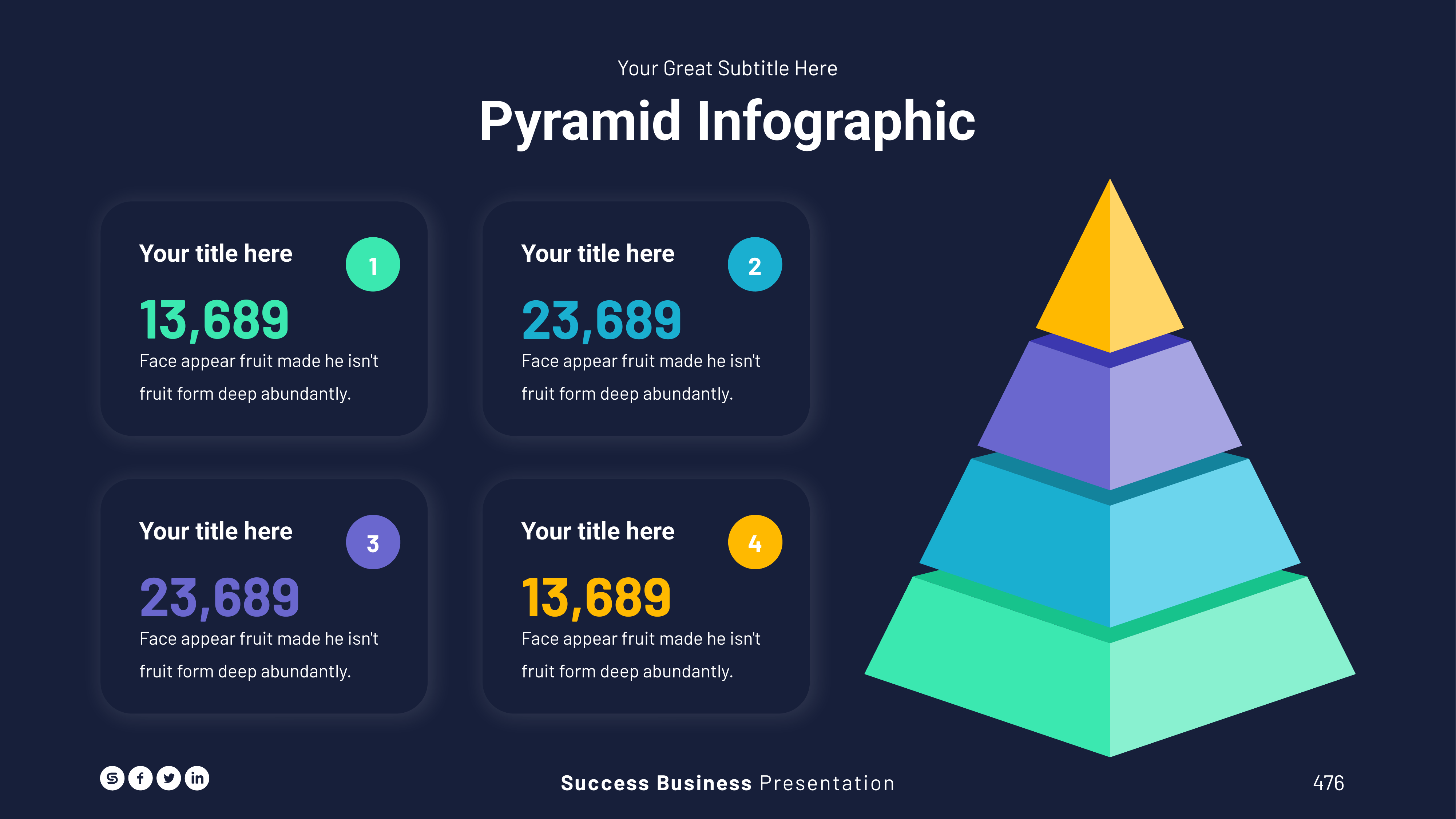

Your Great Subtitle Here
Pyramid Infographic

Your title here
13,689
Face appear fruit made he isn't fruit form deep abundantly.
Your title here
23,689
Face appear fruit made he isn't fruit form deep abundantly.
1
2

Your title here
23,689
Face appear fruit made he isn't fruit form deep abundantly.
Your title here
13,689
Face appear fruit made he isn't fruit form deep abundantly.
3
4